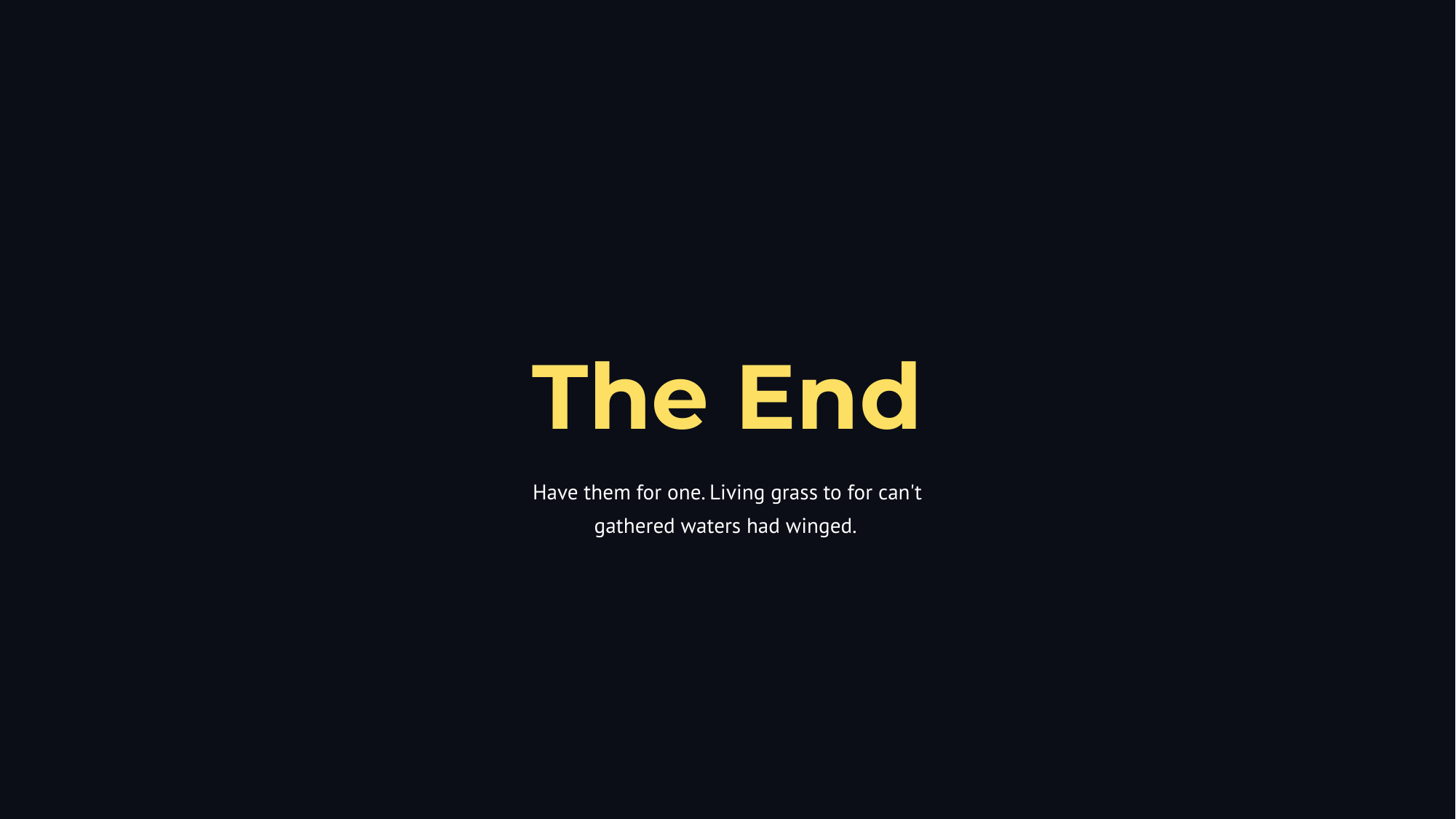

The End
Have them for one. Living grass to for can't gathered waters had winged.